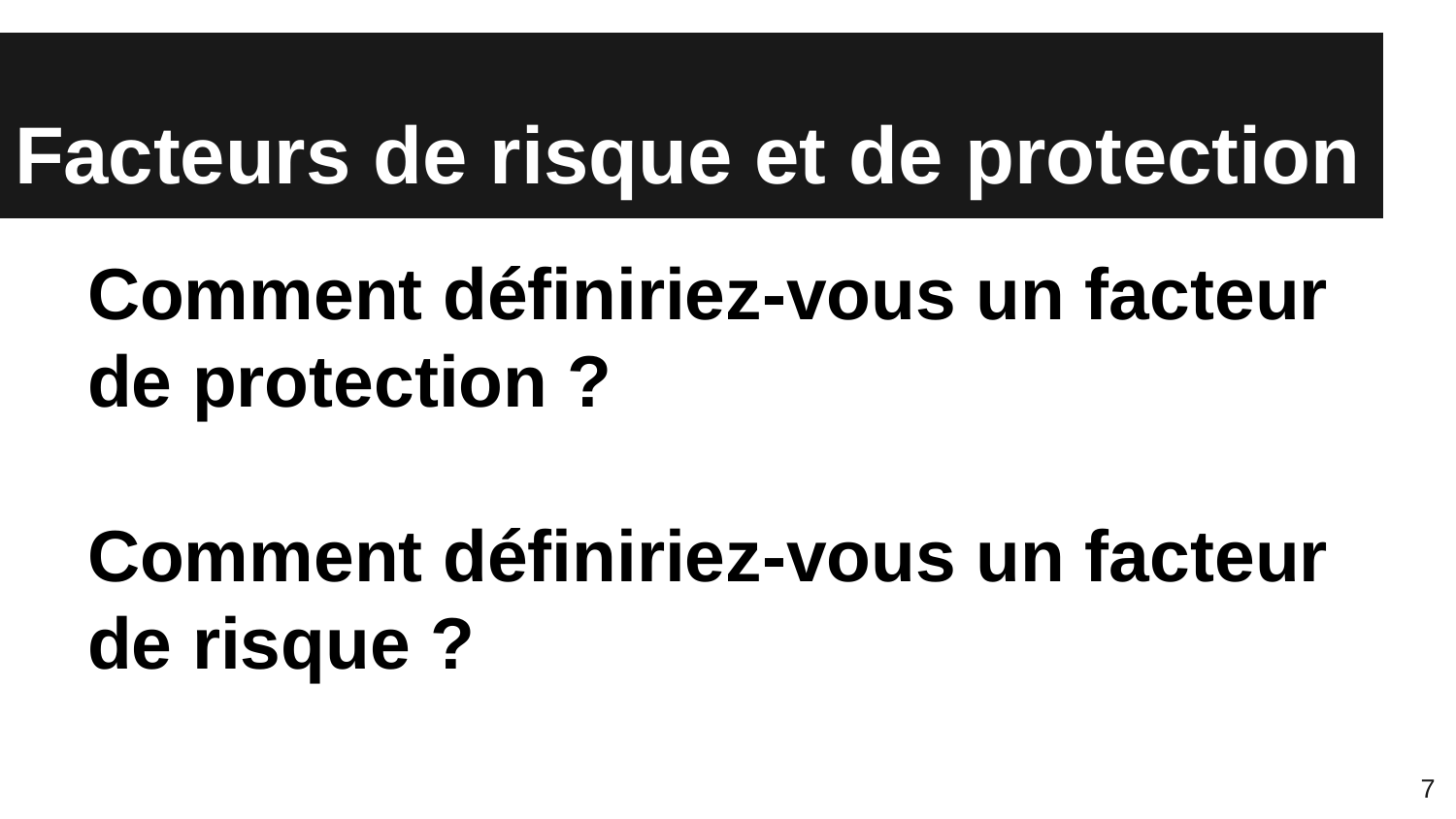

# Facteurs de risque et de protection
Comment définiriez-vous un facteur de protection ?

Comment définiriez-vous un facteur de risque ?

7